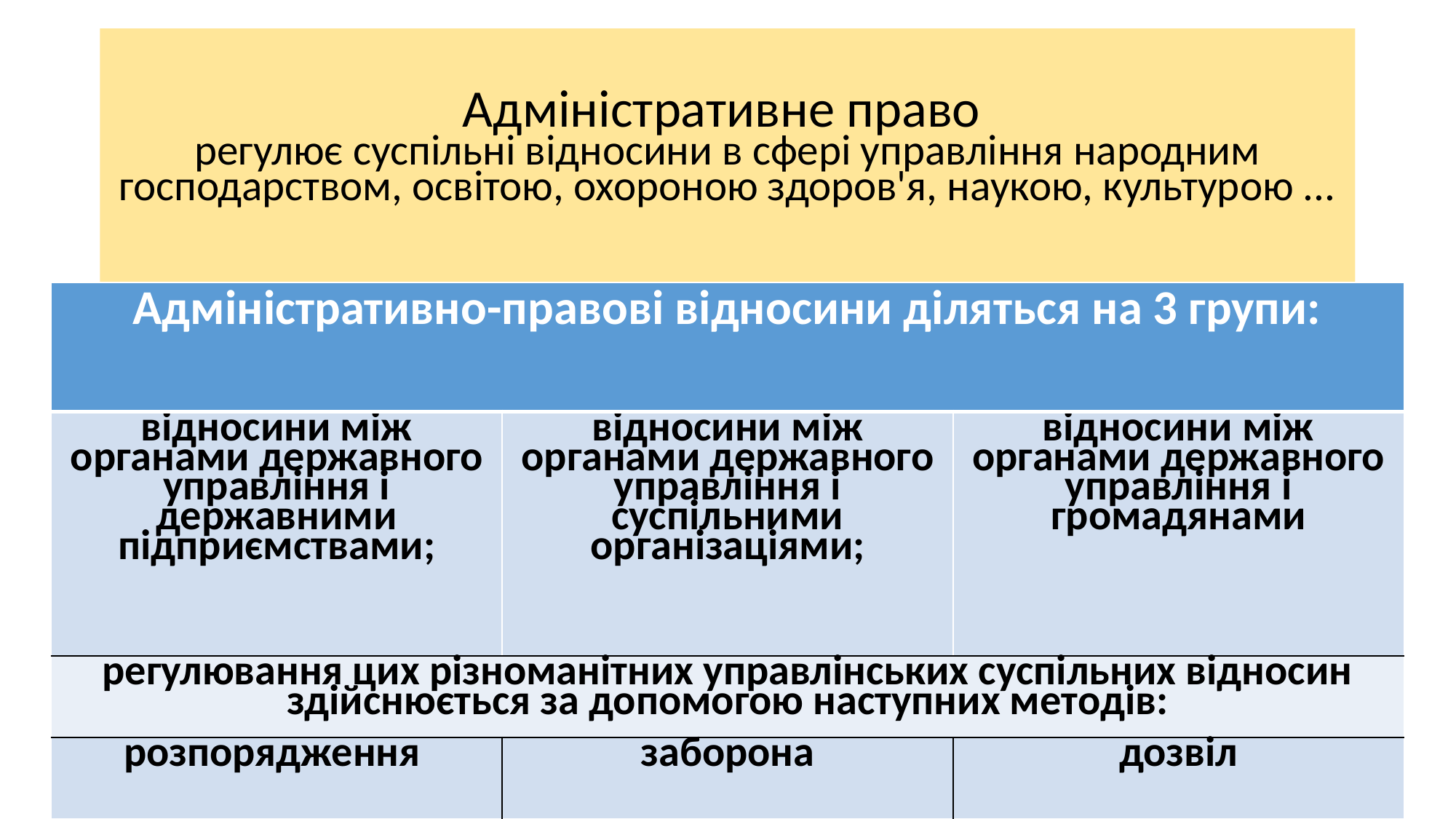

# Адміністративне право регулює суспільні відносини в сфері управління народним господарством, освітою, охороною здоров'я, наукою, культурою ...
| Адміністративно-правові відносини діляться на 3 групи: |  |  |
| --- | --- | --- |
| відносини між органами державного управління і державними підприємствами; | відносини між органами державного управління і суспільними організаціями; | відносини між органами державного управління і громадянами |
| регулювання цих різноманітних управлінських суспільних відносин здійснюється за допомогою наступних методів: |  |  |
| розпорядження | заборона | дозвіл |